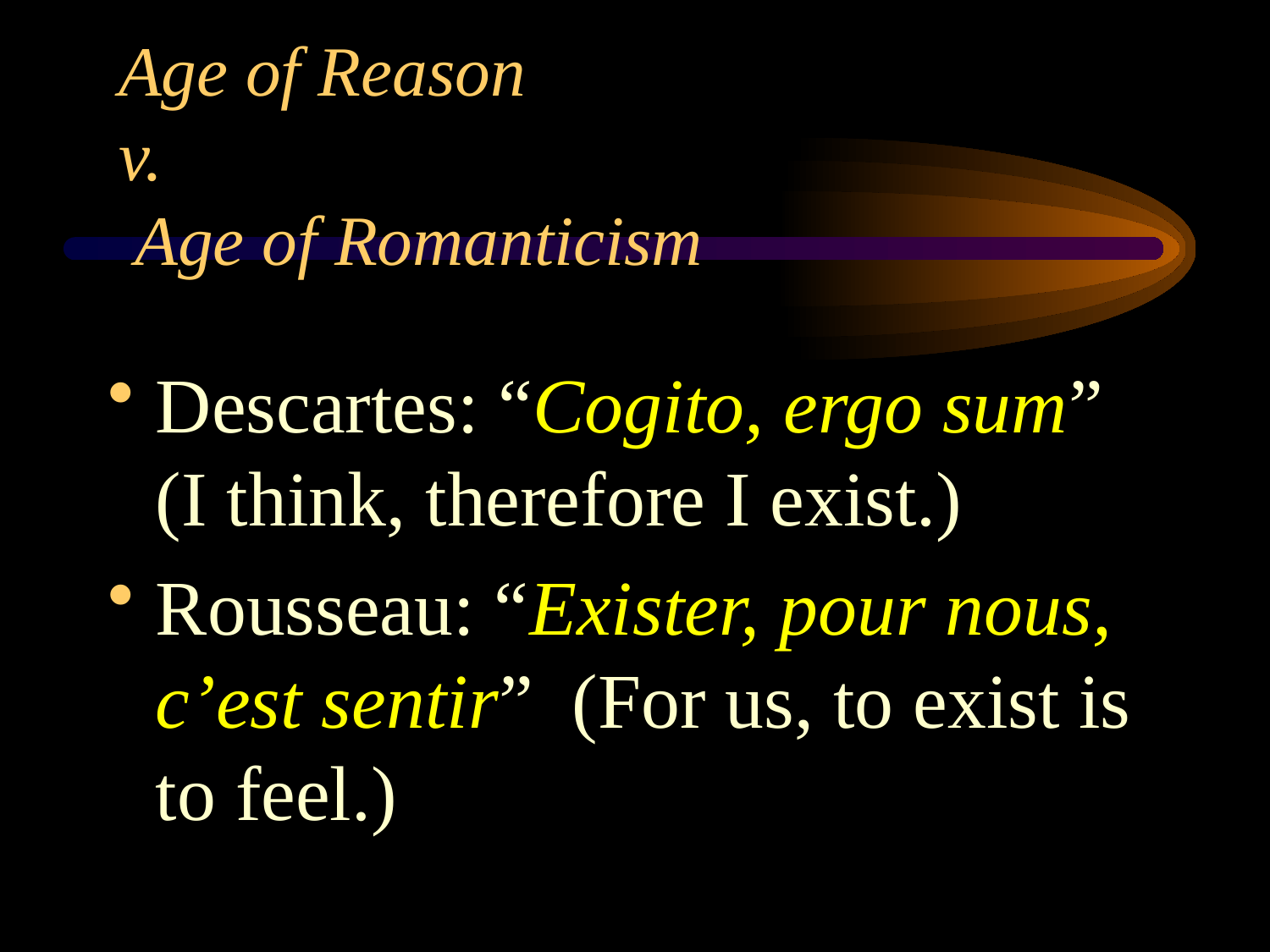

# Age of Reason v. Age of Romanticism
Descartes: “Cogito, ergo sum” (I think, therefore I exist.)
Rousseau: “Exister, pour nous, c’est sentir”  (For us, to exist is to feel.)